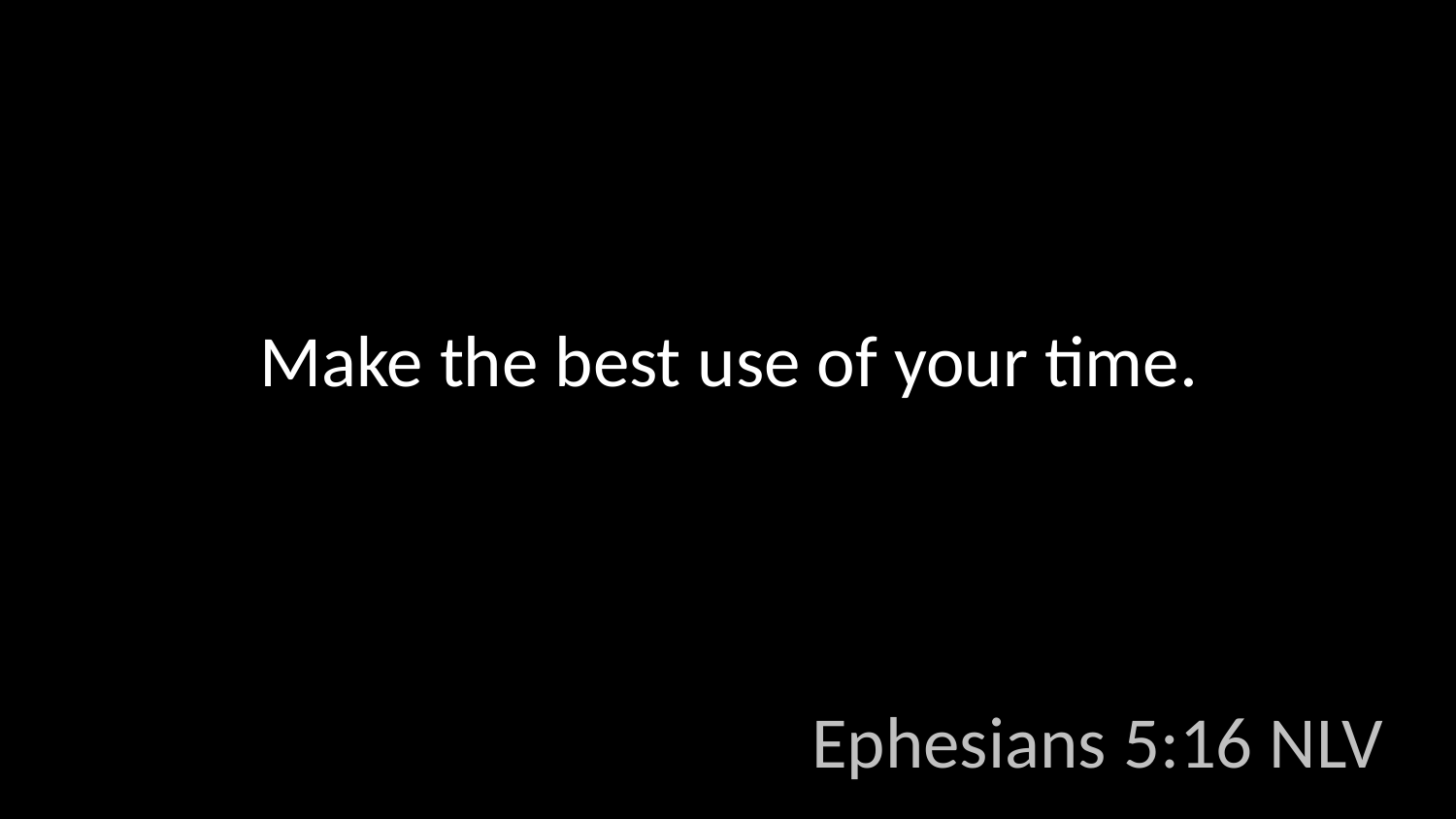

Make the best use of your time.
Ephesians 5:16 NLV